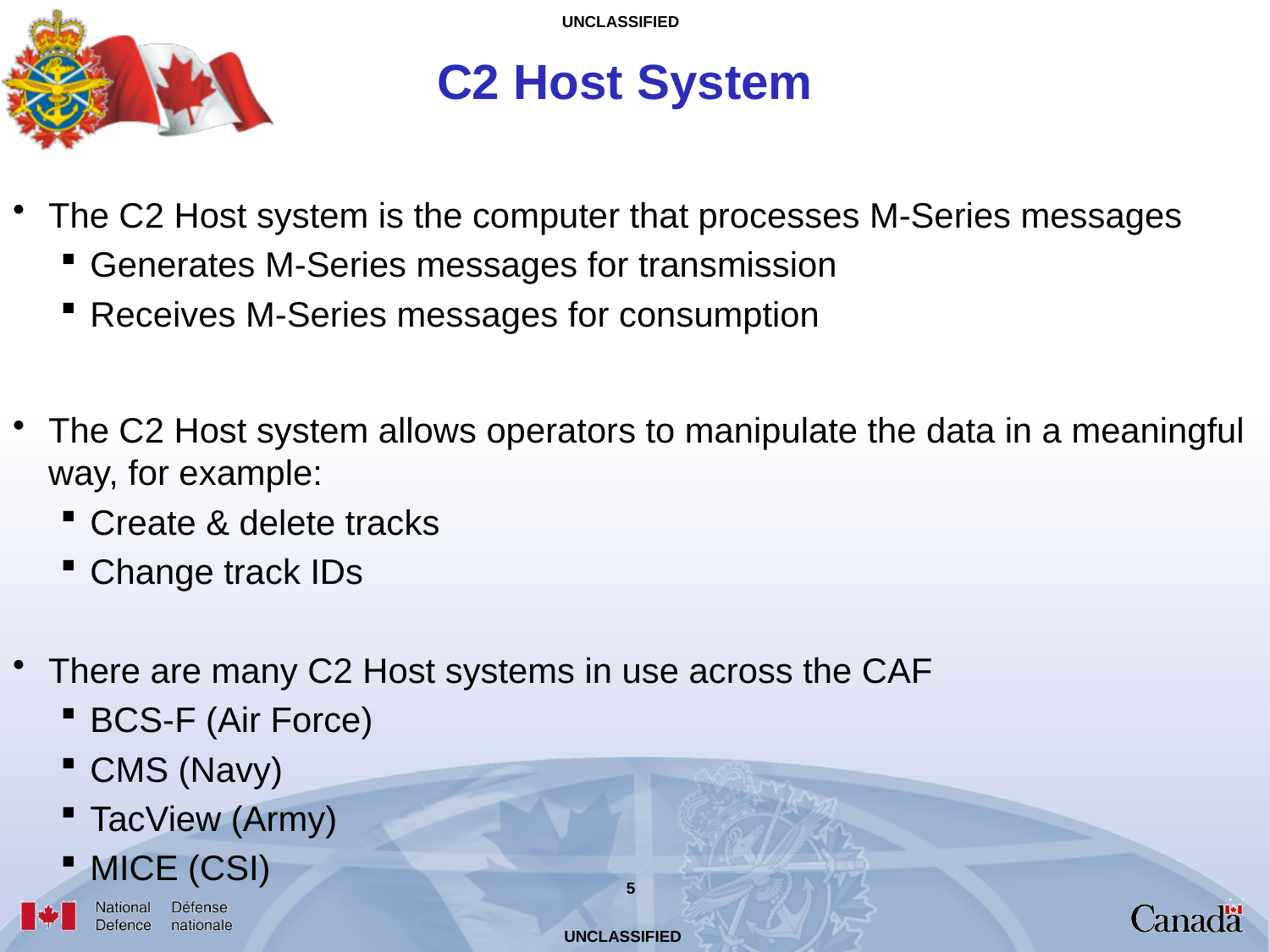

# C2 Host System
The C2 Host system is the computer that processes M-Series messages
Generates M-Series messages for transmission
Receives M-Series messages for consumption

The C2 Host system allows operators to manipulate the data in a meaningful way, for example:
Create & delete tracks
Change track IDs

There are many C2 Host systems in use across the CAF
BCS-F (Air Force)
CMS (Navy)
TacView (Army)
MICE (CSI)